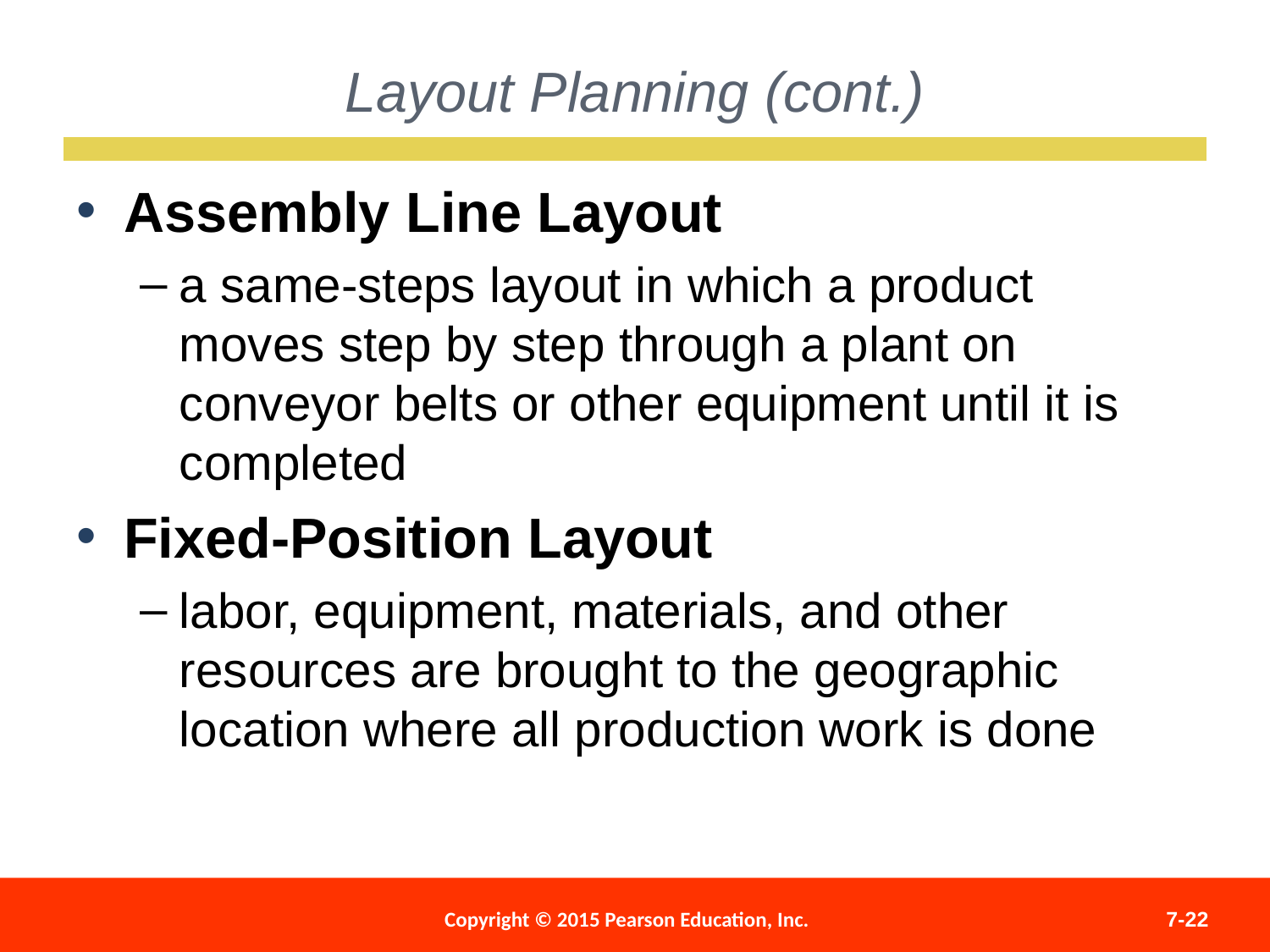

Layout Planning (cont.)
Assembly Line Layout
a same-steps layout in which a product moves step by step through a plant on conveyor belts or other equipment until it is completed
Fixed-Position Layout
labor, equipment, materials, and other resources are brought to the geographic location where all production work is done